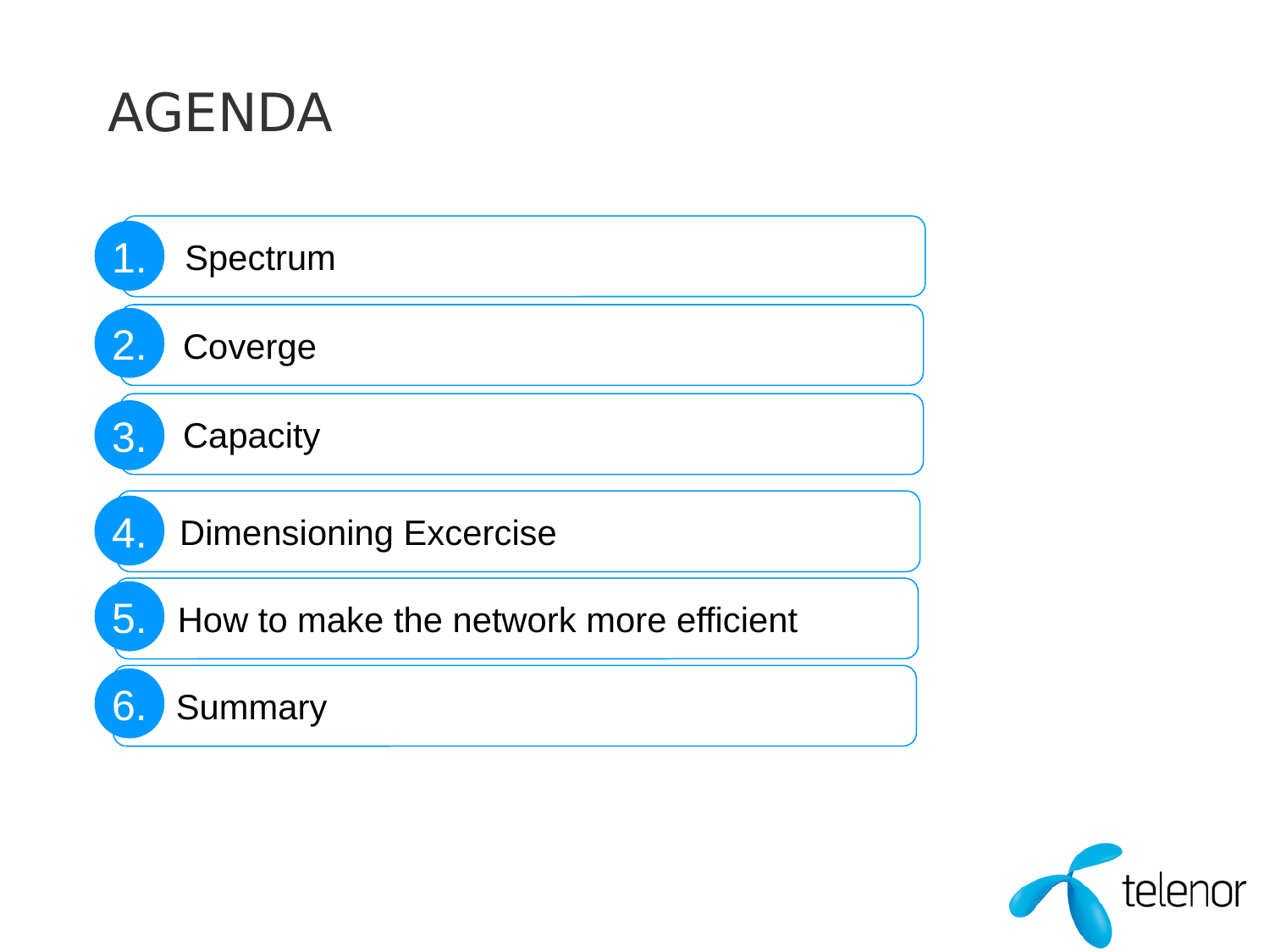

# AGENDA
1.  Spectrum
1.
2.  Coverge
2.
3.  Capacity
3.
5.  Dimensioning Excercise
4.
6.  How to make the network more efficient
5.
7.  Summary
6.